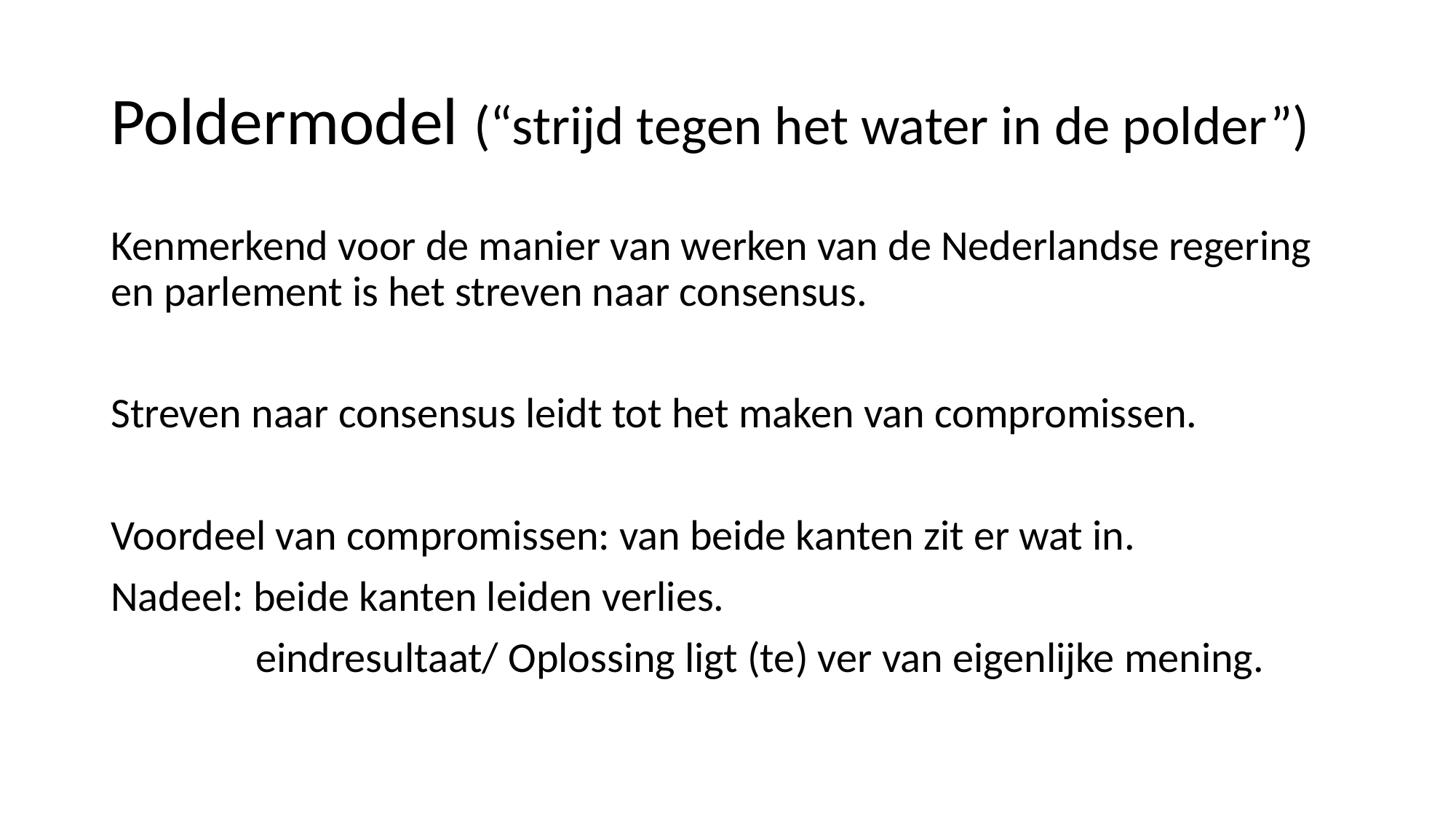

# Poldermodel (“strijd tegen het water in de polder”)
Kenmerkend voor de manier van werken van de Nederlandse regering en parlement is het streven naar consensus.

Streven naar consensus leidt tot het maken van compromissen.

Voordeel van compromissen: van beide kanten zit er wat in.
Nadeel: beide kanten leiden verlies.
               eindresultaat/ Oplossing ligt (te) ver van eigenlijke mening.